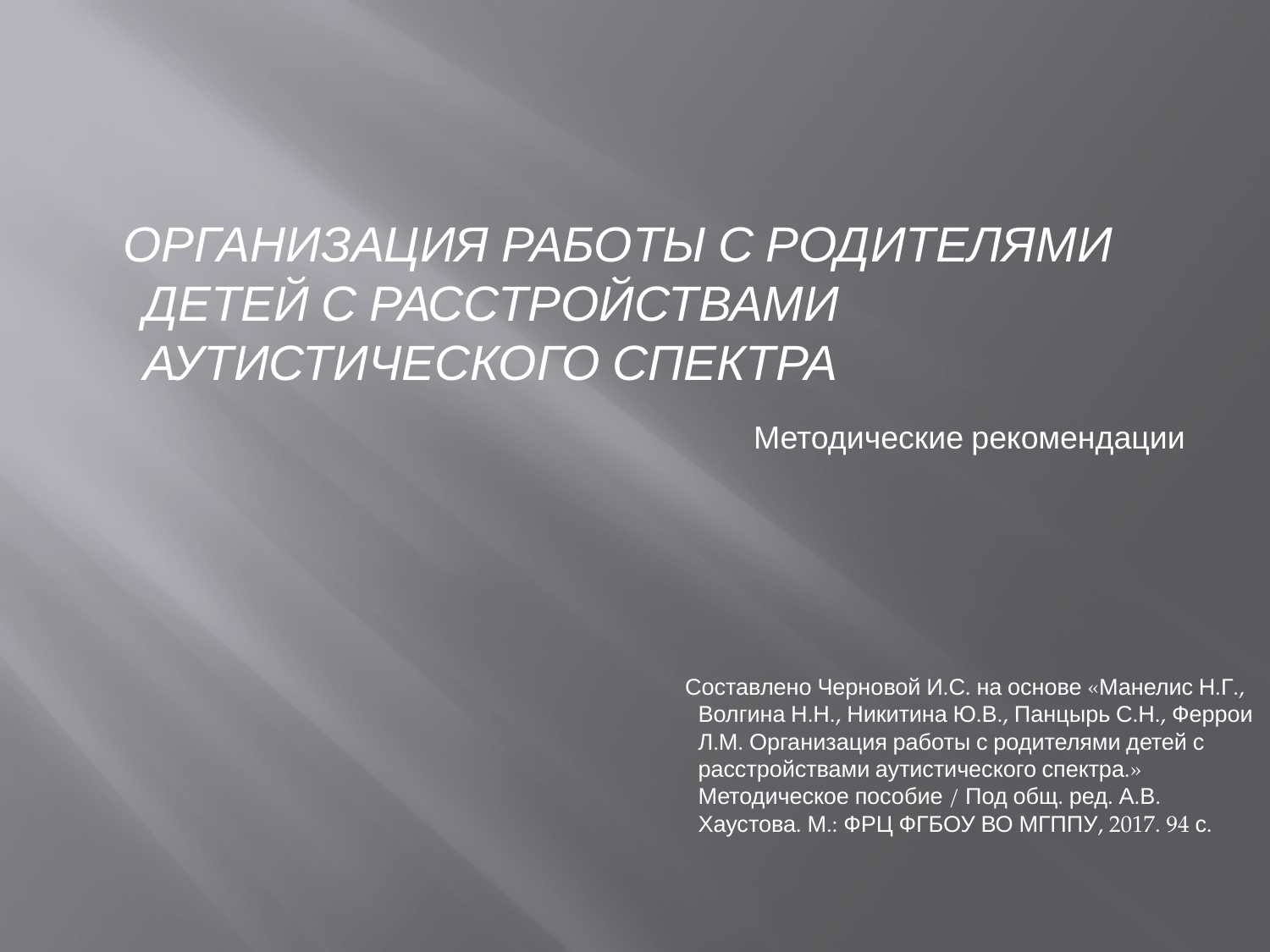

ОРГАНИЗАЦИЯ РАБОТЫ С РОДИТЕЛЯМИ ДЕТЕЙ С РАССТРОЙСТВАМИ АУТИСТИЧЕСКОГО СПЕКТРА
 Методические рекомендации
       Составлено Черновой И.С. на основе «Манелис Н.Г., Волгина Н.Н., Никитина Ю.В., Панцырь С.Н., Феррои Л.М. Организация работы с родителями детей с расстройствами аутистического спектра.» Методическое пособие / Под общ. ред. А.В. Хаустова. М.: ФРЦ ФГБОУ ВО МГППУ, 2017. 94 с.